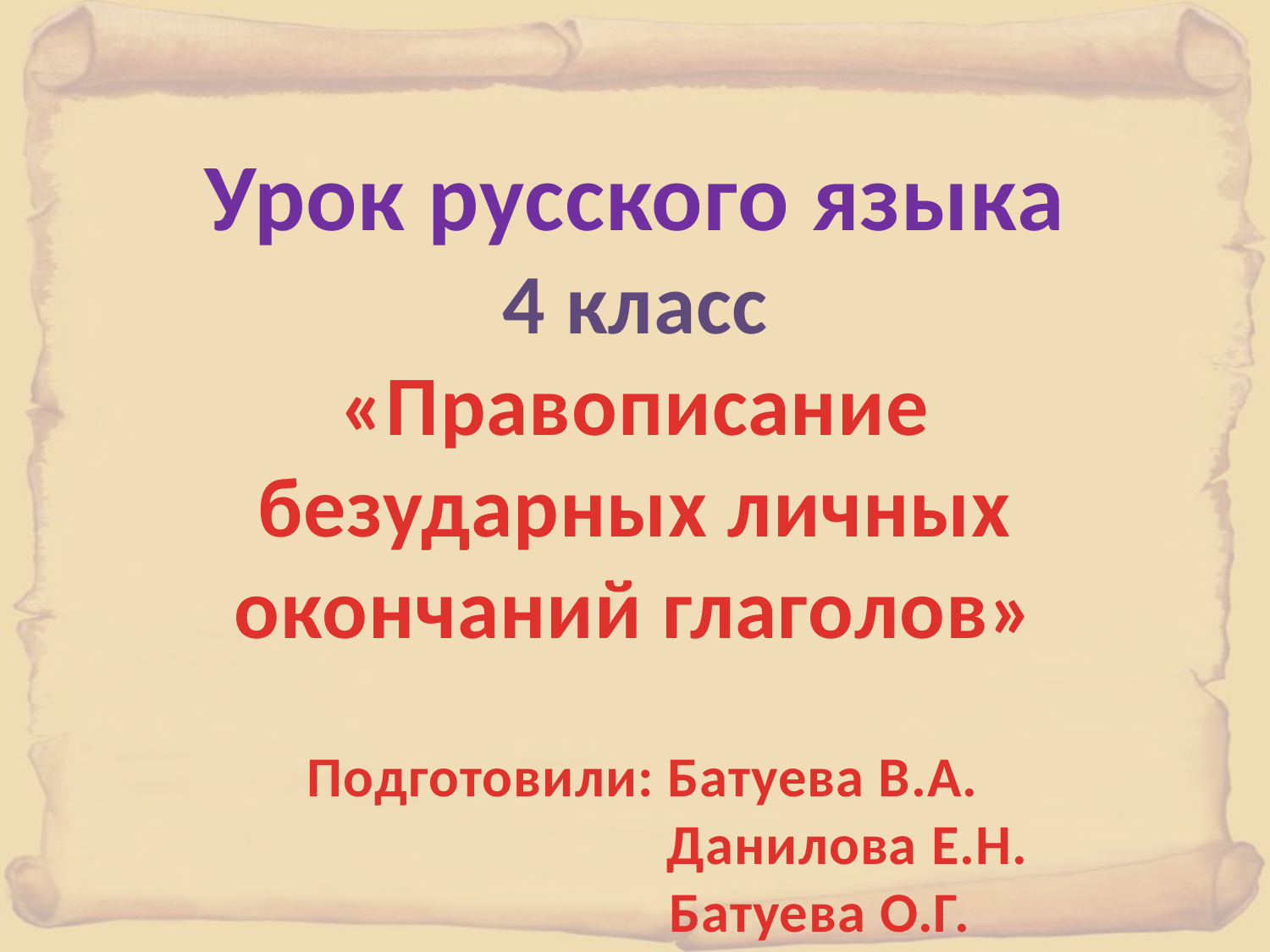

Урок русского языка
4 класс
«Правописание безударных личных окончаний глаголов»
#
Подготовили: Батуева В.А.
                              Данилова Е.Н.
                          Батуева О.Г.